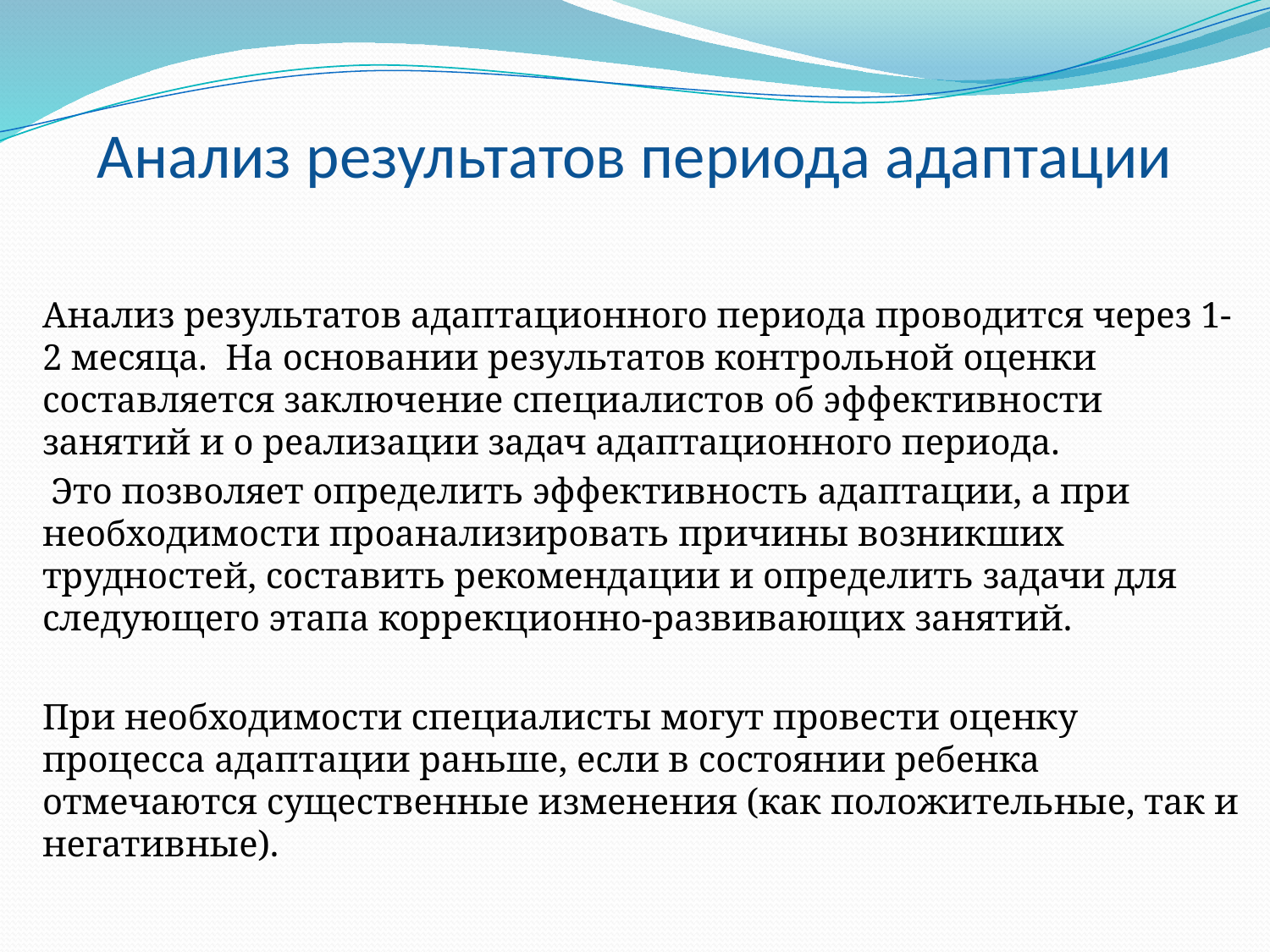

# Анализ результатов периода адаптации
Анализ результатов адаптационного периода проводится через 1-2 месяца.  На основании результатов контрольной оценки составляется заключение специалистов об эффективности занятий и о реализации задач адаптационного периода.
 Это позволяет определить эффективность адаптации, а при необходимости проанализировать причины возникших трудностей, составить рекомендации и определить задачи для следующего этапа коррекционно-развивающих занятий.

При необходимости специалисты могут провести оценку процесса адаптации раньше, если в состоянии ребенка отмечаются существенные изменения (как положительные, так и негативные).